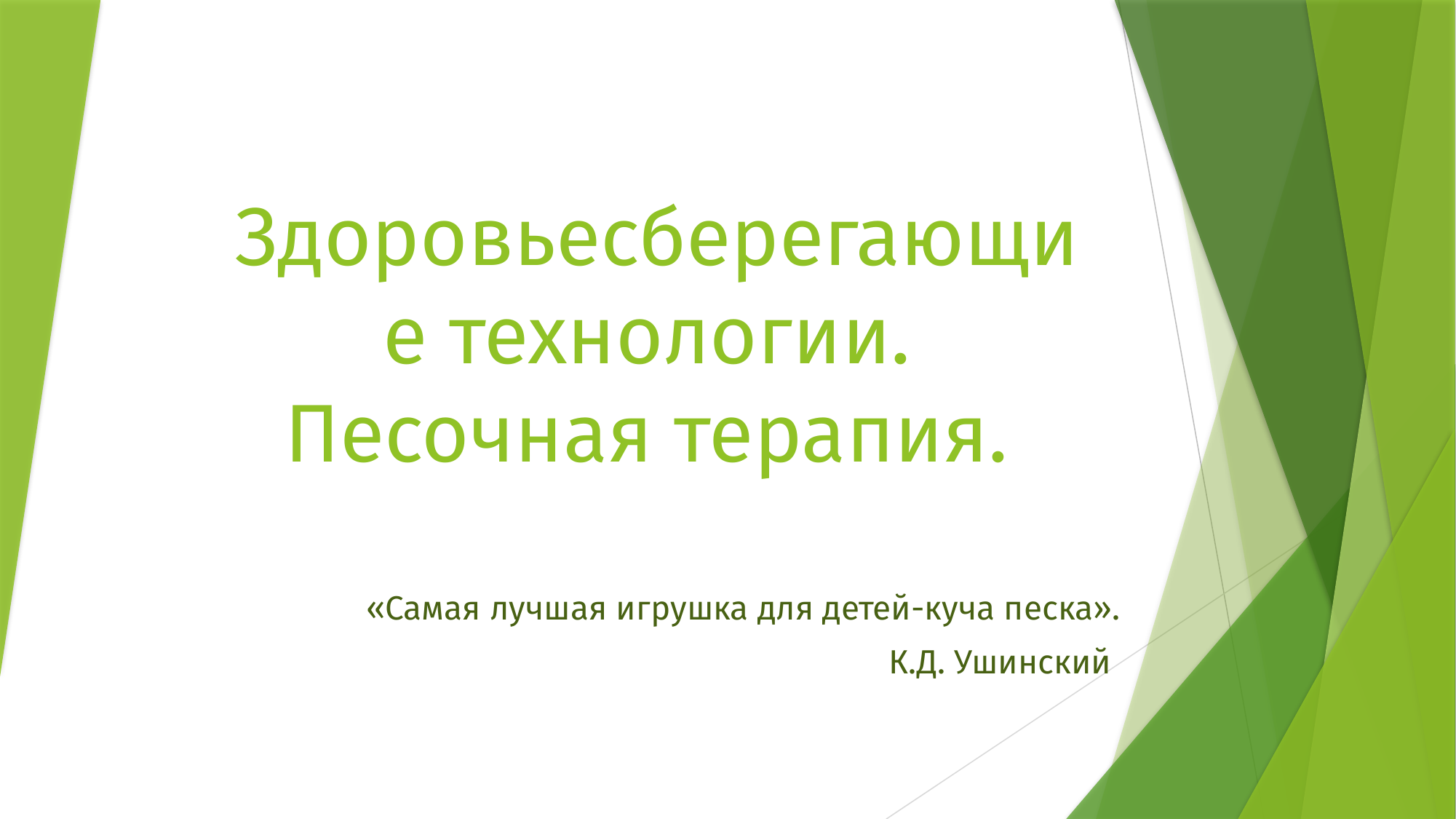

# Здоровьесберегающие технологии. Песочная терапия.
«Самая лучшая игрушка для детей-куча песка».
К.Д. Ушинский